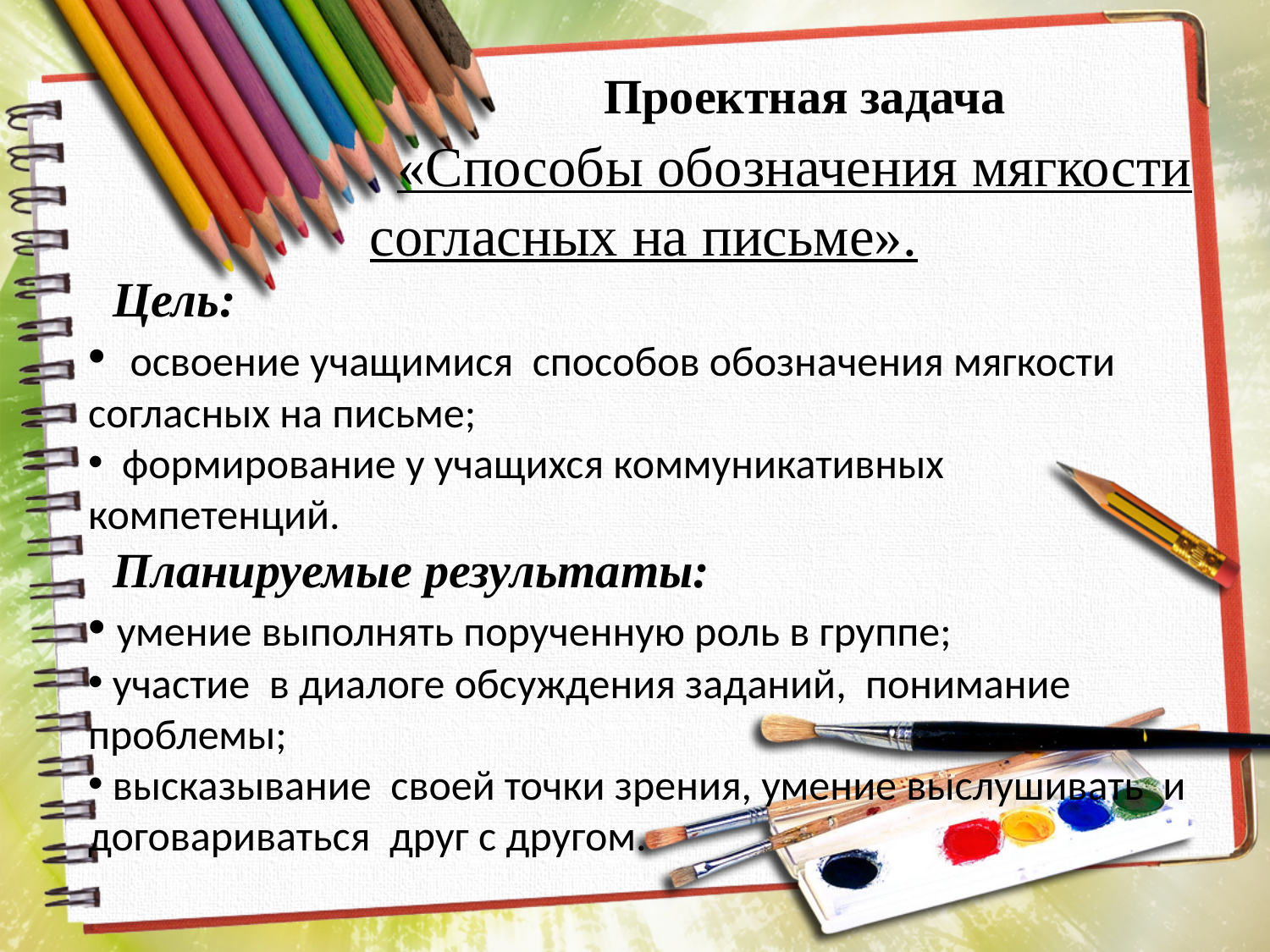

Проектная задача
                   «Способы обозначения мягкости согласных на письме».
  Цель:
  освоение учащимися  способов обозначения мягкости согласных на письме;
  формирование у учащихся коммуникативных компетенций.
  Планируемые результаты:
 умение выполнять порученную роль в группе;
 участие  в диалоге обсуждения заданий,  понимание проблемы;
 высказывание  своей точки зрения, умение выслушивать  и договариваться  друг с другом.